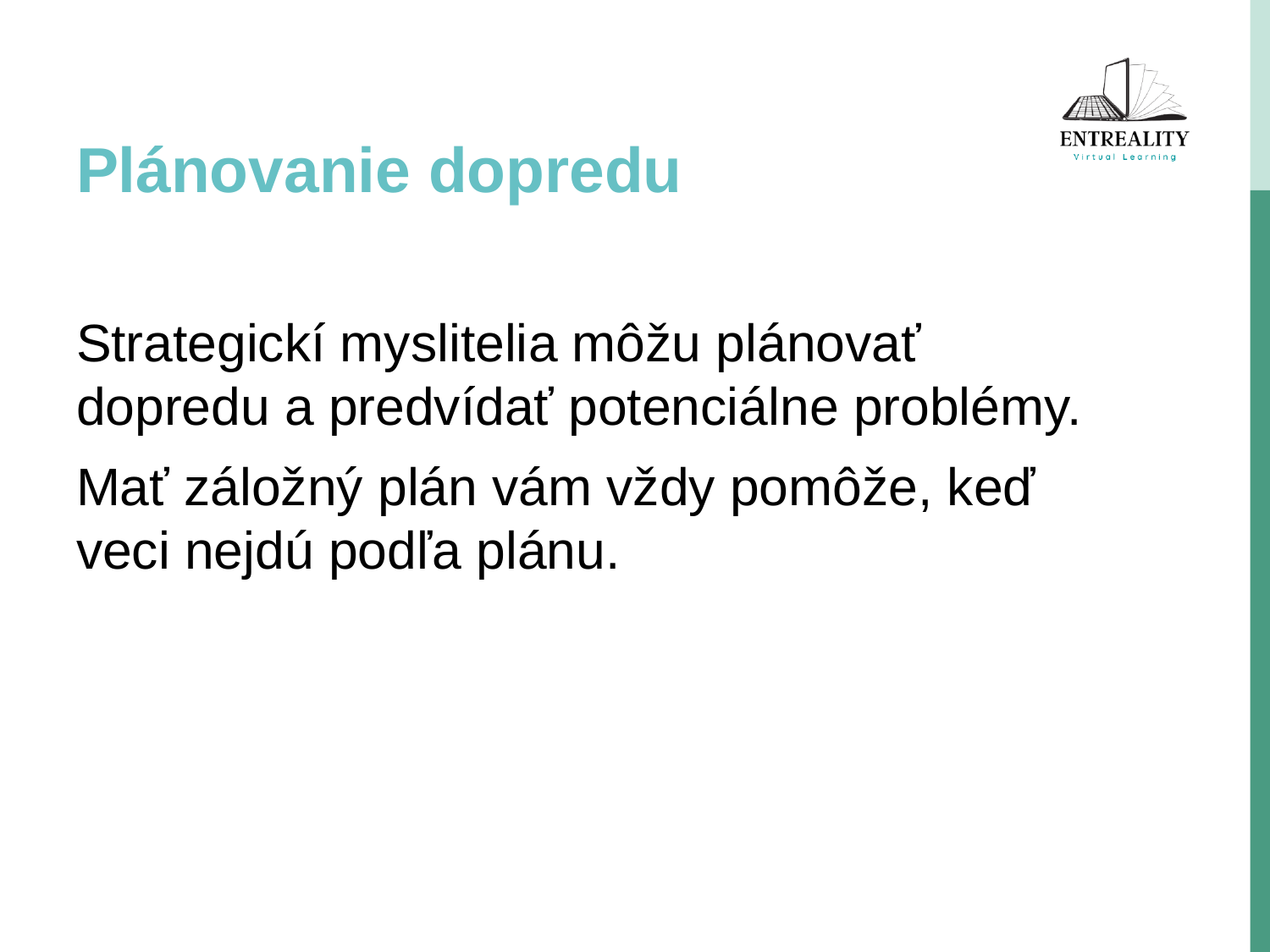

# Plánovanie dopredu

Strategickí myslitelia môžu plánovať dopredu a predvídať potenciálne problémy.
Mať záložný plán vám vždy pomôže, keď veci nejdú podľa plánu.